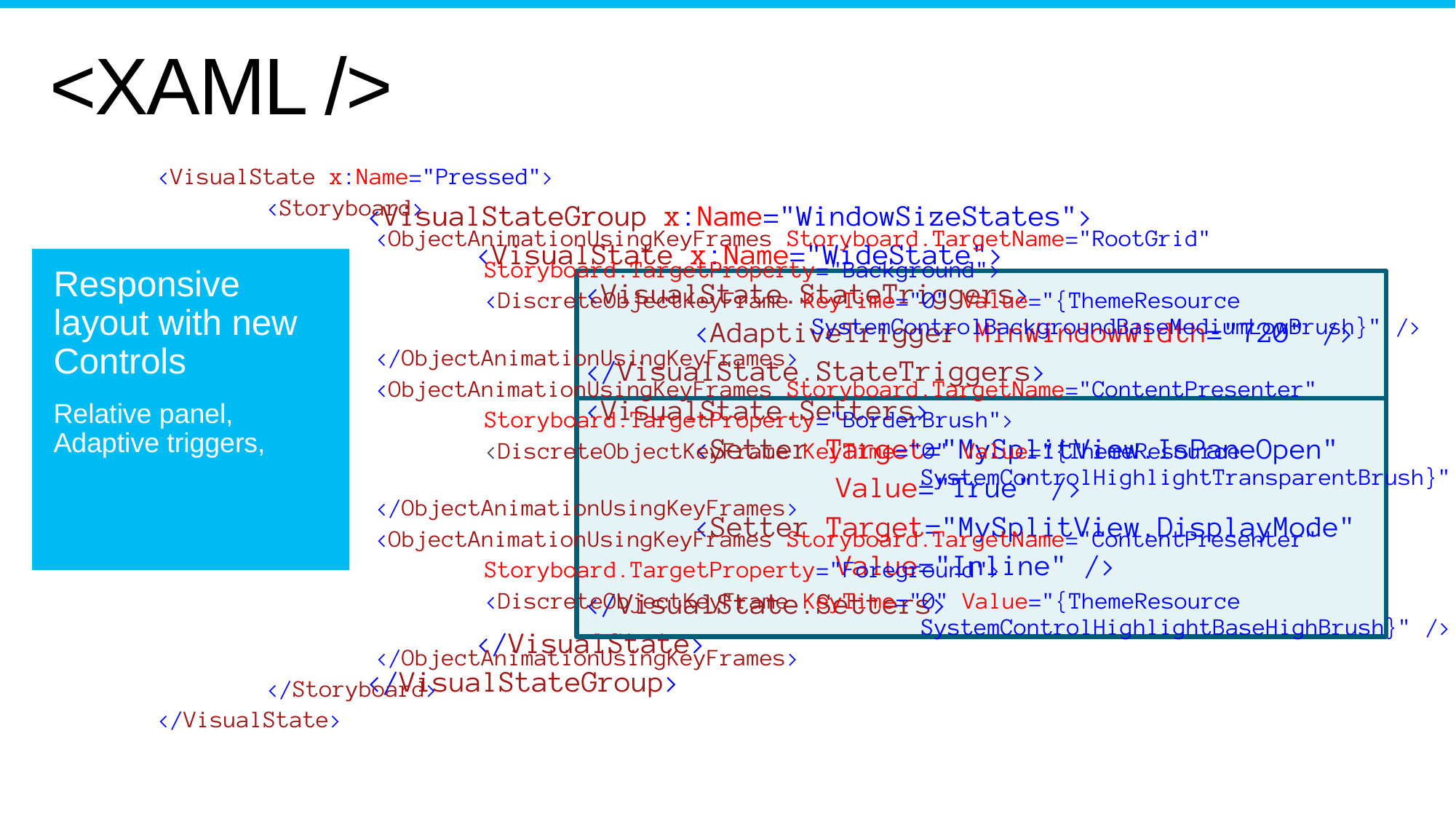

# <XAML />
<VisualState x:Name="Pressed">
	<Storyboard>
		<ObjectAnimationUsingKeyFrames Storyboard.TargetName="RootGrid"
			Storyboard.TargetProperty="Background">
			<DiscreteObjectKeyFrame KeyTime="0" Value="{ThemeResource 								SystemControlBackgroundBaseMediumLowBrush}" />
		</ObjectAnimationUsingKeyFrames>
		<ObjectAnimationUsingKeyFrames Storyboard.TargetName="ContentPresenter"
			Storyboard.TargetProperty="BorderBrush">
			<DiscreteObjectKeyFrame KeyTime="0" Value="{ThemeResource 									SystemControlHighlightTransparentBrush}" />
		</ObjectAnimationUsingKeyFrames>
		<ObjectAnimationUsingKeyFrames Storyboard.TargetName="ContentPresenter"
			Storyboard.TargetProperty="Foreground">
			<DiscreteObjectKeyFrame KeyTime="0" Value="{ThemeResource 									SystemControlHighlightBaseHighBrush}" />
		</ObjectAnimationUsingKeyFrames>
	</Storyboard>
</VisualState>
<VisualStateGroup x:Name="WindowSizeStates">
	<VisualState x:Name="WideState">
		<VisualState.StateTriggers>
			<AdaptiveTrigger MinWindowWidth="720" />
		</VisualState.StateTriggers>
		<VisualState.Setters>
			<Setter Target="MySplitView.IsPaneOpen"
				  Value="True" />
			<Setter Target="MySplitView.DisplayMode"
				  Value="Inline" />
		</VisualState.Setters>
	</VisualState>
</VisualStateGroup>
Responsive layout with new Controls
Relative panel, Adaptive triggers,

Windows 10 XAML ‘free’

Common scenarios are handled by the platform
“automagicaly”